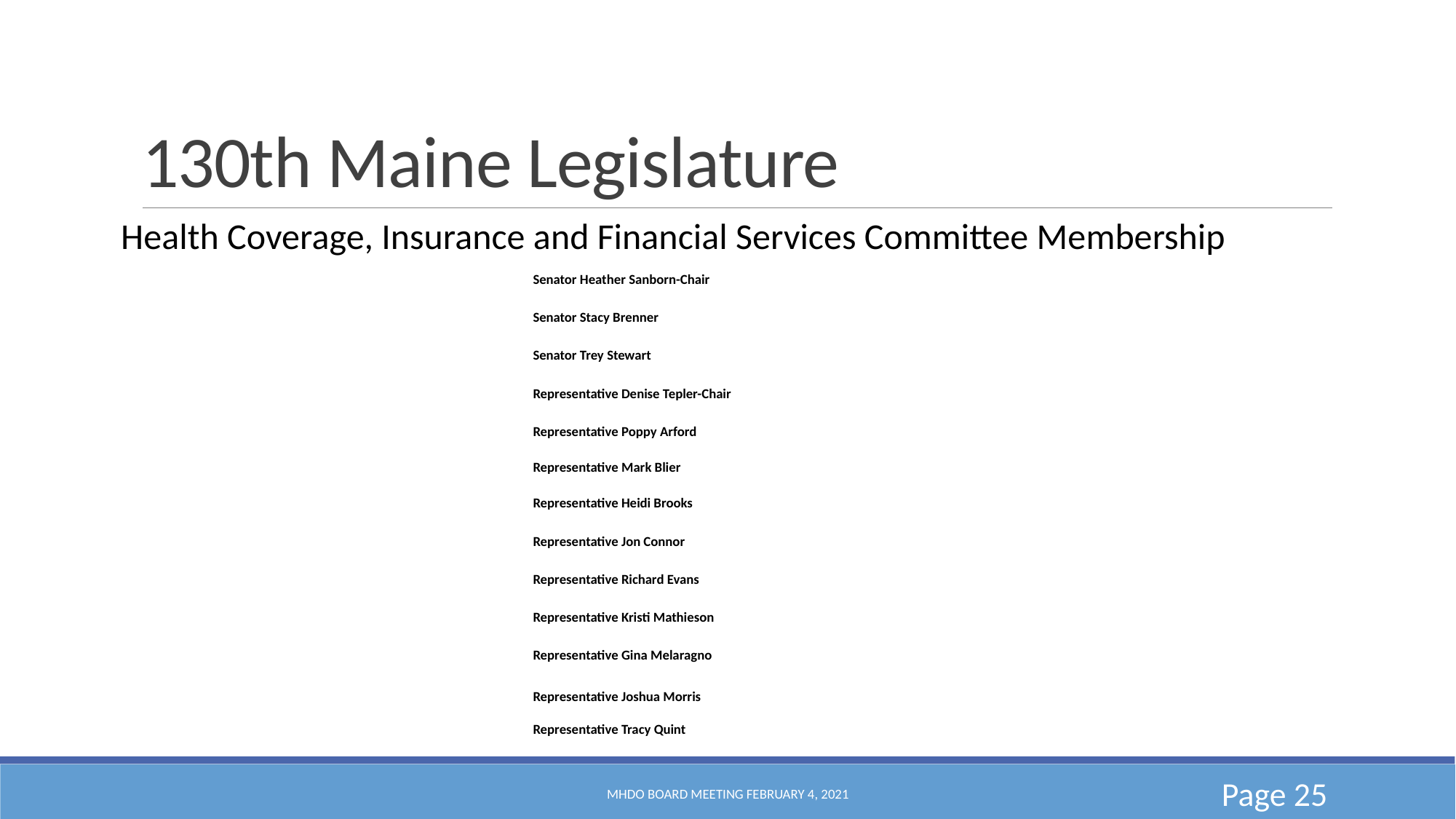

# 130th Maine Legislature
Health Coverage, Insurance and Financial Services Committee Membership

| Senator Heather Sanborn-Chair |
| --- |
| Senator Stacy Brenner |
| Senator Trey Stewart |
| Representative Denise Tepler-Chair |
| Representative Poppy Arford |
| Representative Mark Blier |
| Representative Heidi Brooks |
| Representative Jon Connor |
| Representative Richard Evans |
| Representative Kristi Mathieson |
| Representative Gina Melaragno |
| Representative Joshua Morris |
| Representative Tracy Quint |
MHDO Board Meeting February 4, 2021
Page 25